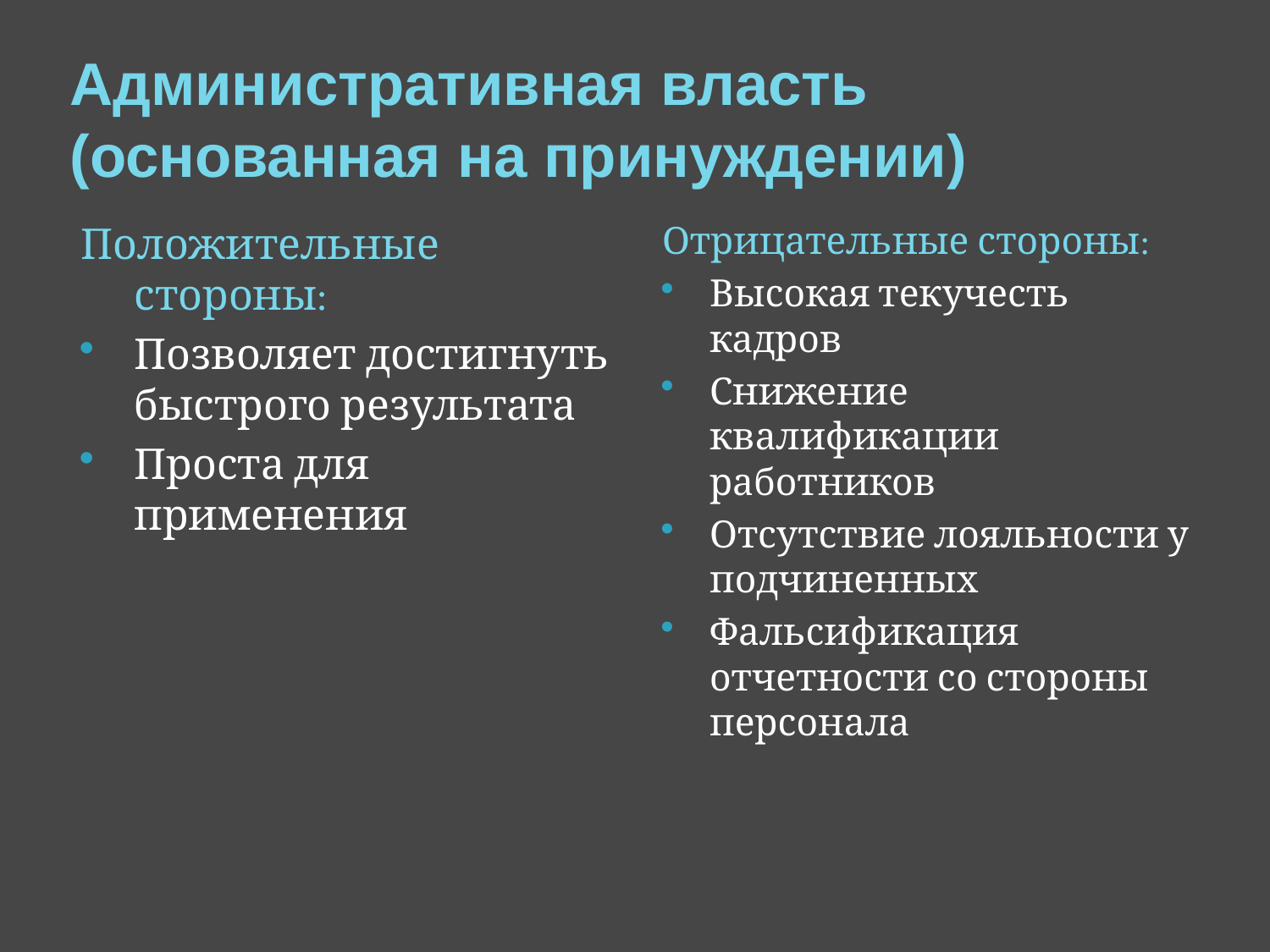

# Административная власть (основанная на принуждении)
Положительные стороны:
Позволяет достигнуть быстрого результата
Проста для применения
Отрицательные стороны:
Высокая текучесть кадров
Снижение квалификации работников
Отсутствие лояльности у подчиненных
Фальсификация отчетности со стороны персонала